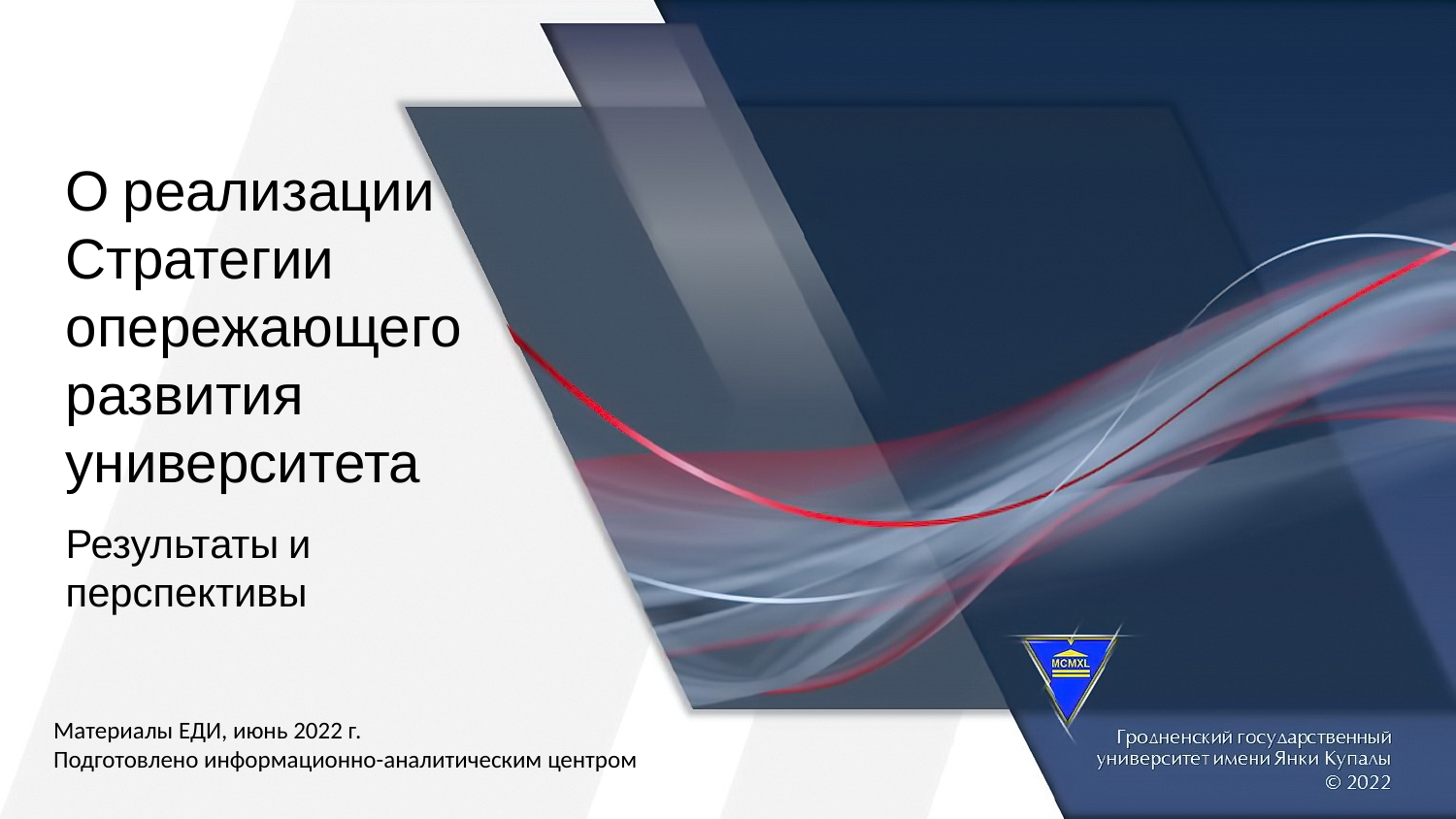

О реализации
Стратегии
опережающего
развития
университета
Результаты и
перспективы
Материалы ЕДИ, июнь 2022 г.
Подготовлено информационно-аналитическим центром